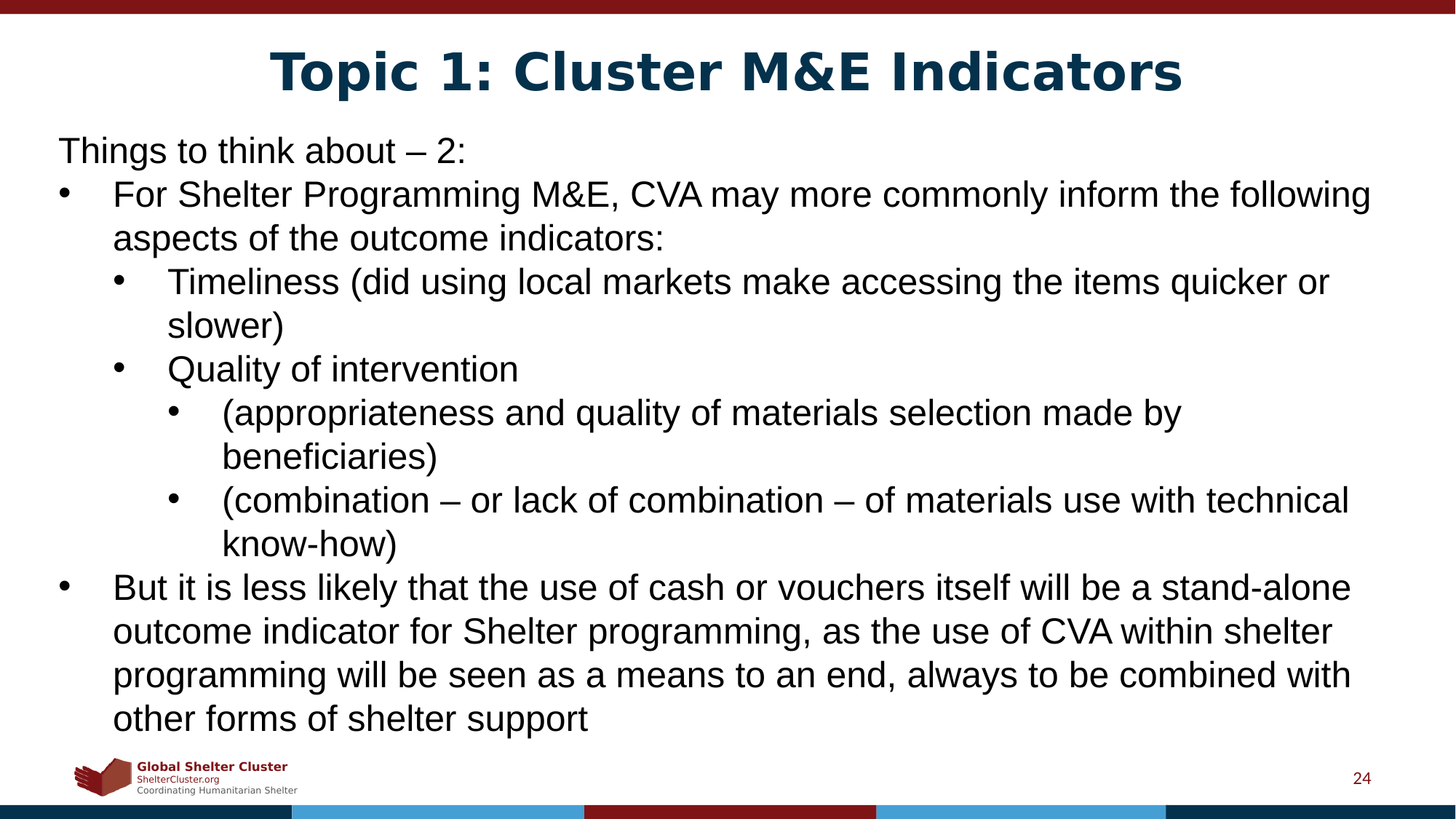

# Topic 1: Cluster M&E Indicators
Things to think about – 2:
For Shelter Programming M&E, CVA may more commonly inform the following aspects of the outcome indicators:
Timeliness (did using local markets make accessing the items quicker or slower)
Quality of intervention
(appropriateness and quality of materials selection made by beneficiaries)
(combination – or lack of combination – of materials use with technical know-how)
But it is less likely that the use of cash or vouchers itself will be a stand-alone outcome indicator for Shelter programming, as the use of CVA within shelter programming will be seen as a means to an end, always to be combined with other forms of shelter support

24